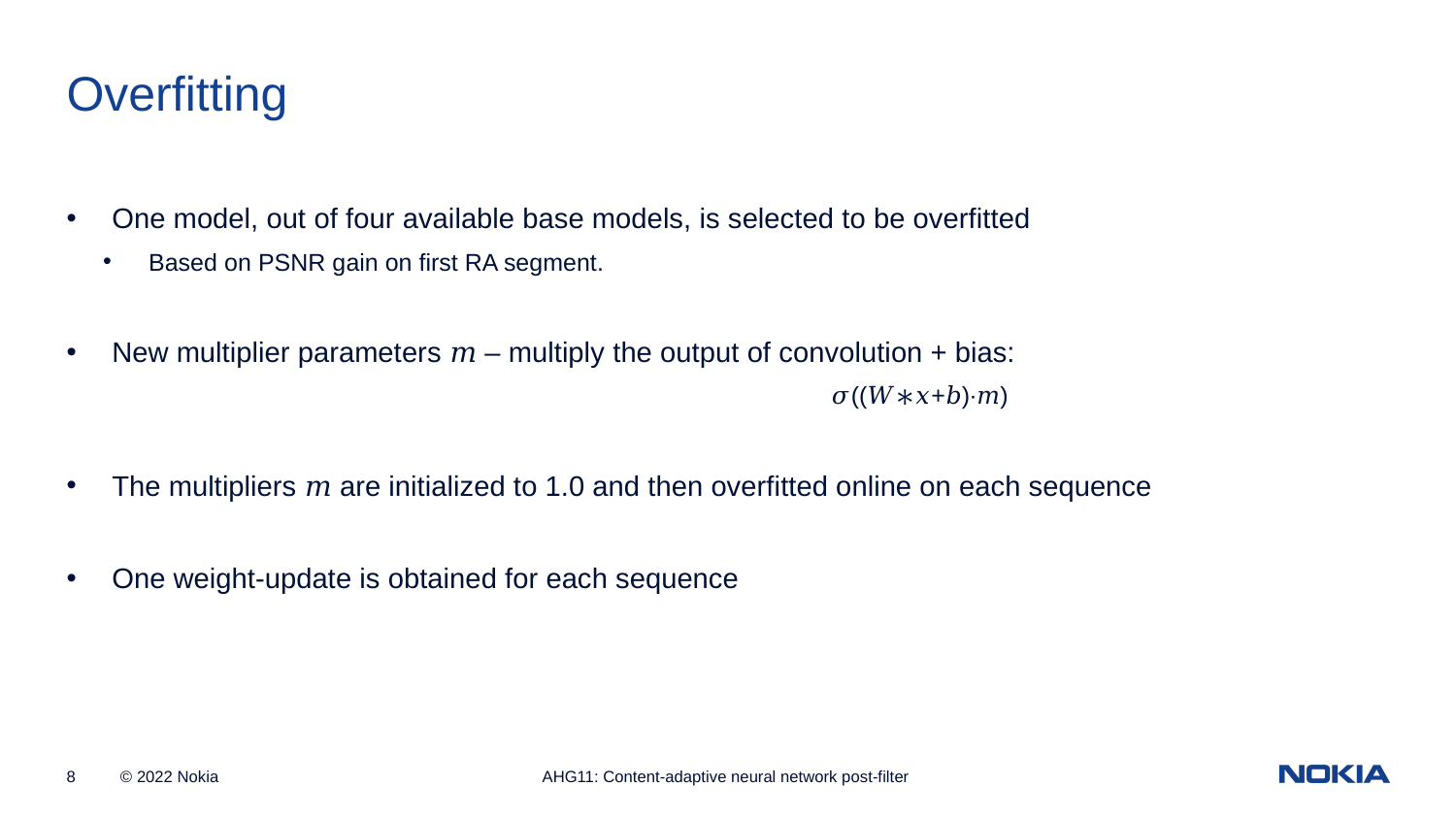

Overfitting

One model, out of four available base models, is selected to be overfitted
Based on PSNR gain on first RA segment.

New multiplier parameters 𝑚 – multiply the output of convolution + bias:
					𝜎((𝑊∗𝑥+𝑏)∙𝑚)

The multipliers 𝑚 are initialized to 1.0 and then overfitted online on each sequence

One weight-update is obtained for each sequence
AHG11: Content-adaptive neural network post-filter